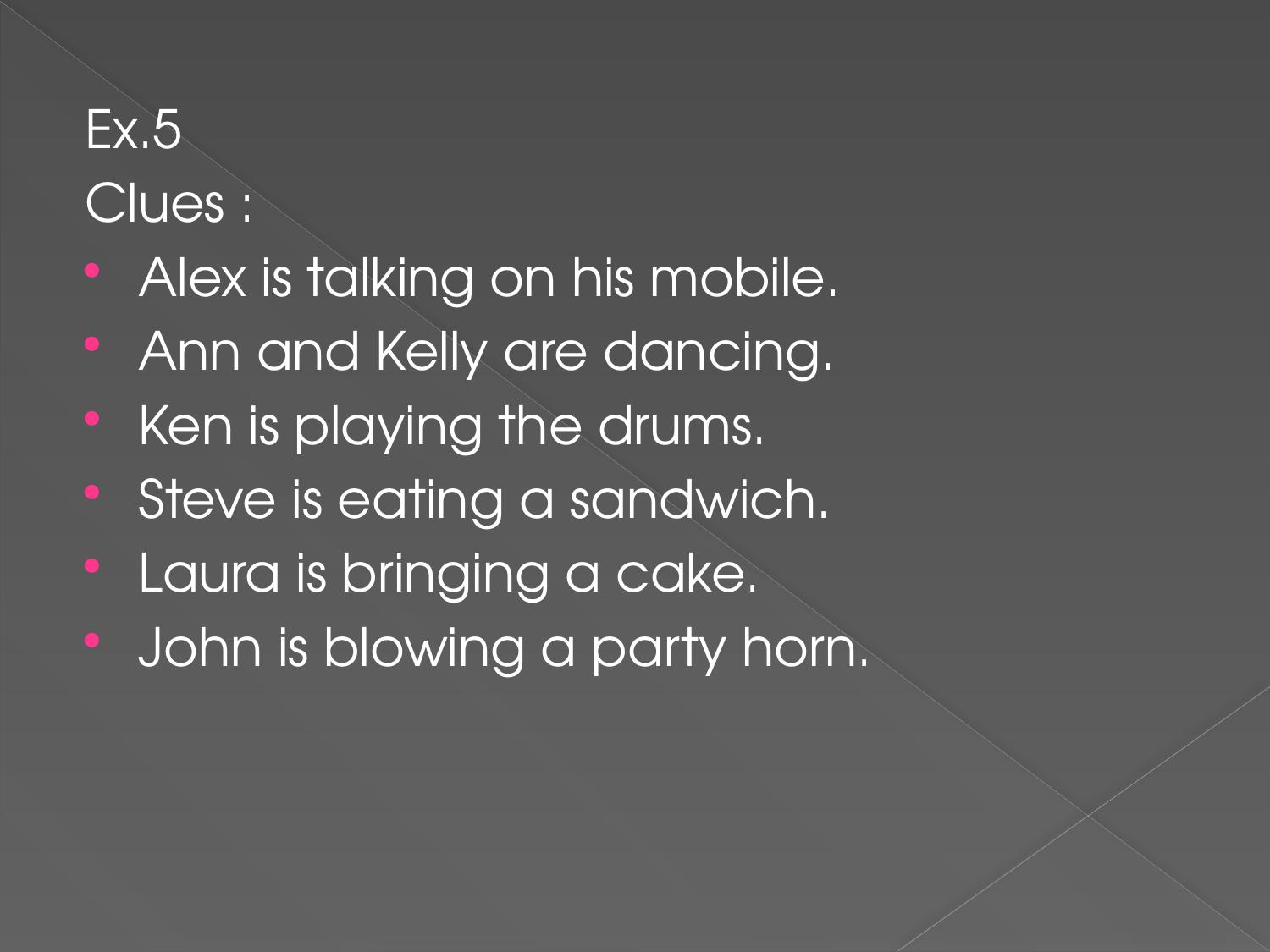

Ex.5
Clues :
Alex is talking on his mobile.
Ann and Kelly are dancing.
Ken is playing the drums.
Steve is eating a sandwich.
Laura is bringing a cake.
John is blowing a party horn.